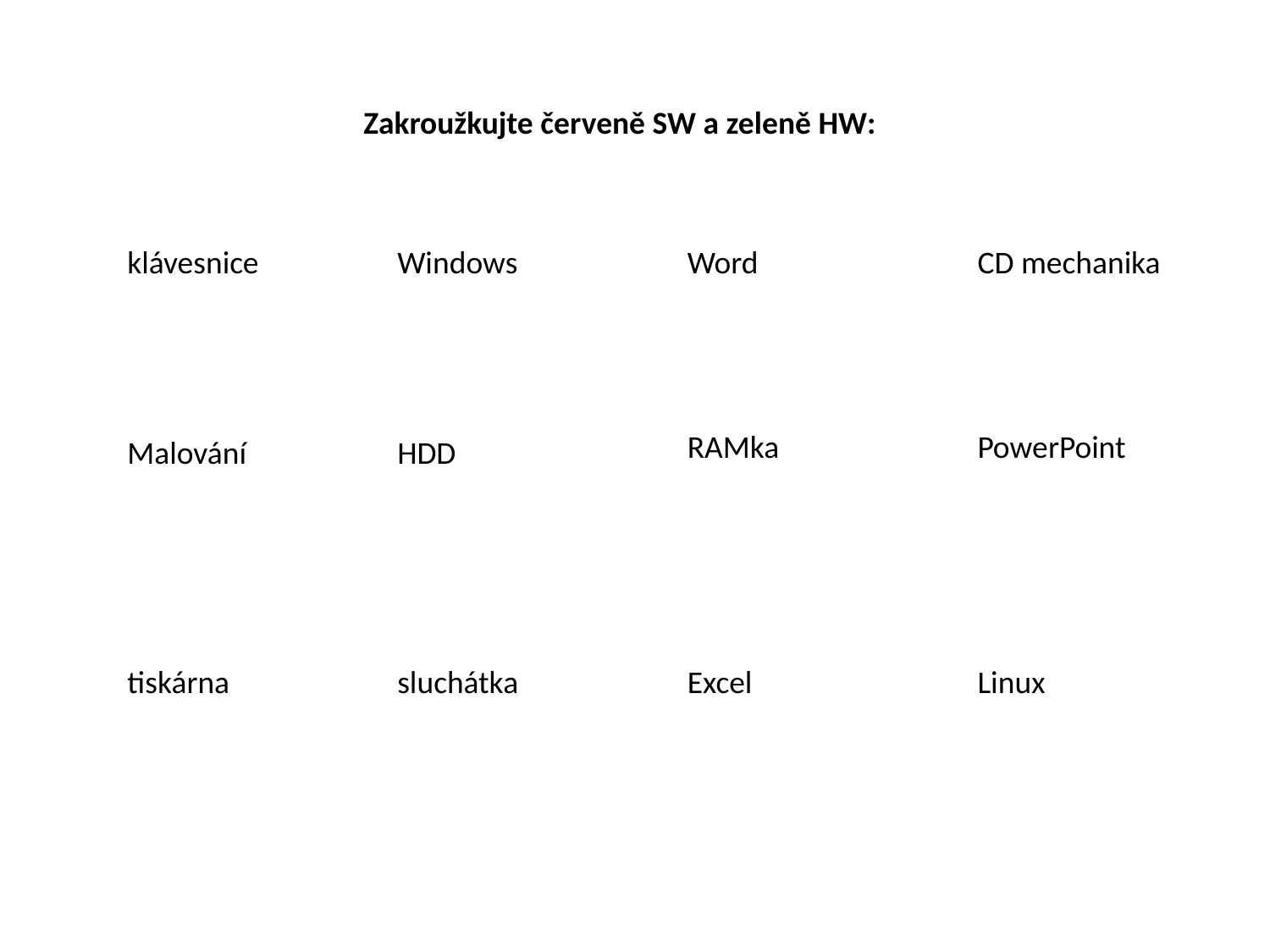

Zakroužkujte červeně SW a zeleně HW:
klávesnice
Windows
Word
CD mechanika
RAMka
PowerPoint
Malování
HDD
tiskárna
sluchátka
Linux
Excel